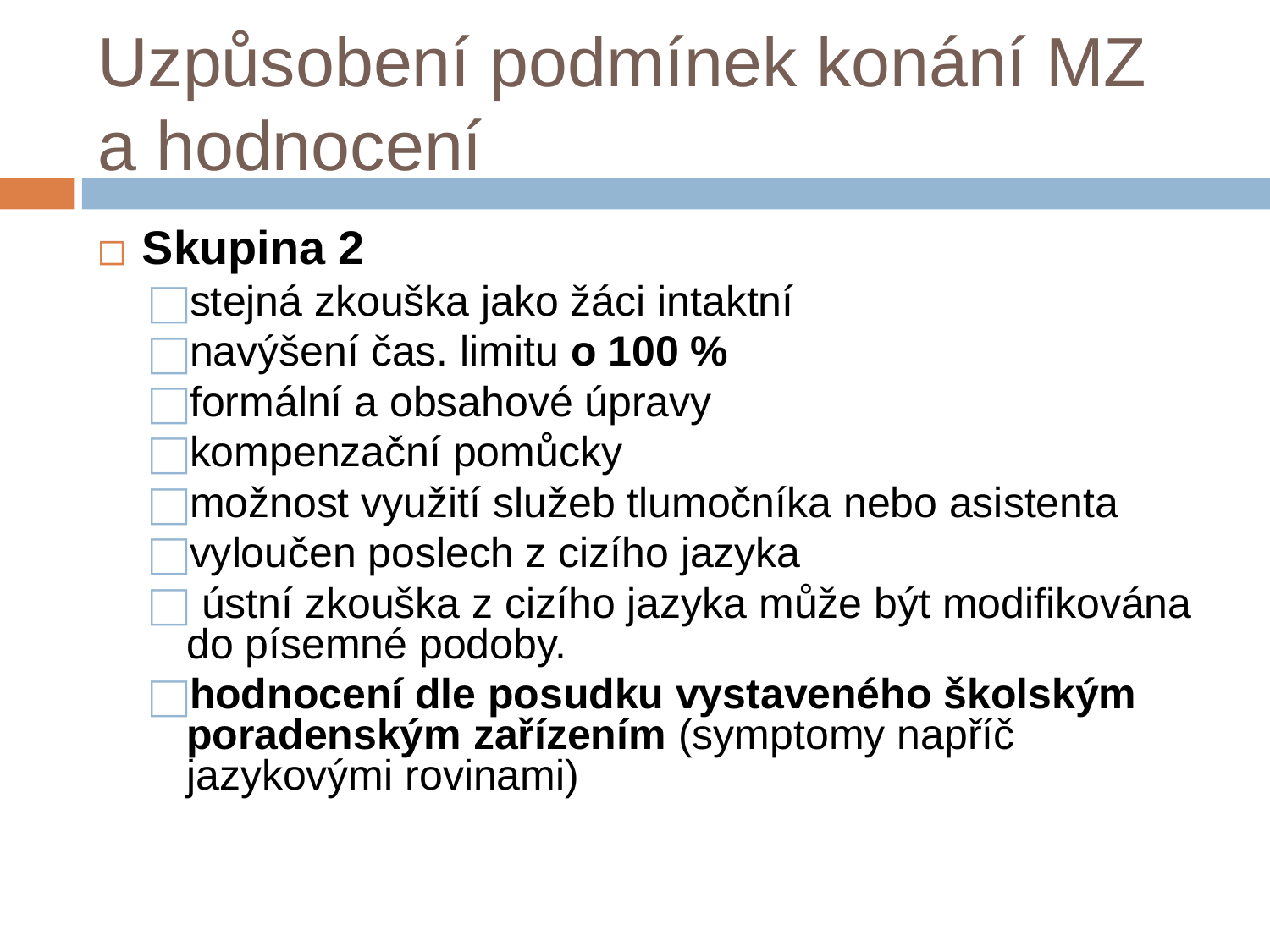

# Uzpůsobení podmínek konání MZ a hodnocení
Skupina 2
stejná zkouška jako žáci intaktní
navýšení čas. limitu o 100 %
formální a obsahové úpravy
kompenzační pomůcky
možnost využití služeb tlumočníka nebo asistenta
vyloučen poslech z cizího jazyka
 ústní zkouška z cizího jazyka může být modifikována do písemné podoby.
hodnocení dle posudku vystaveného školským poradenským zařízením (symptomy napříč jazykovými rovinami)